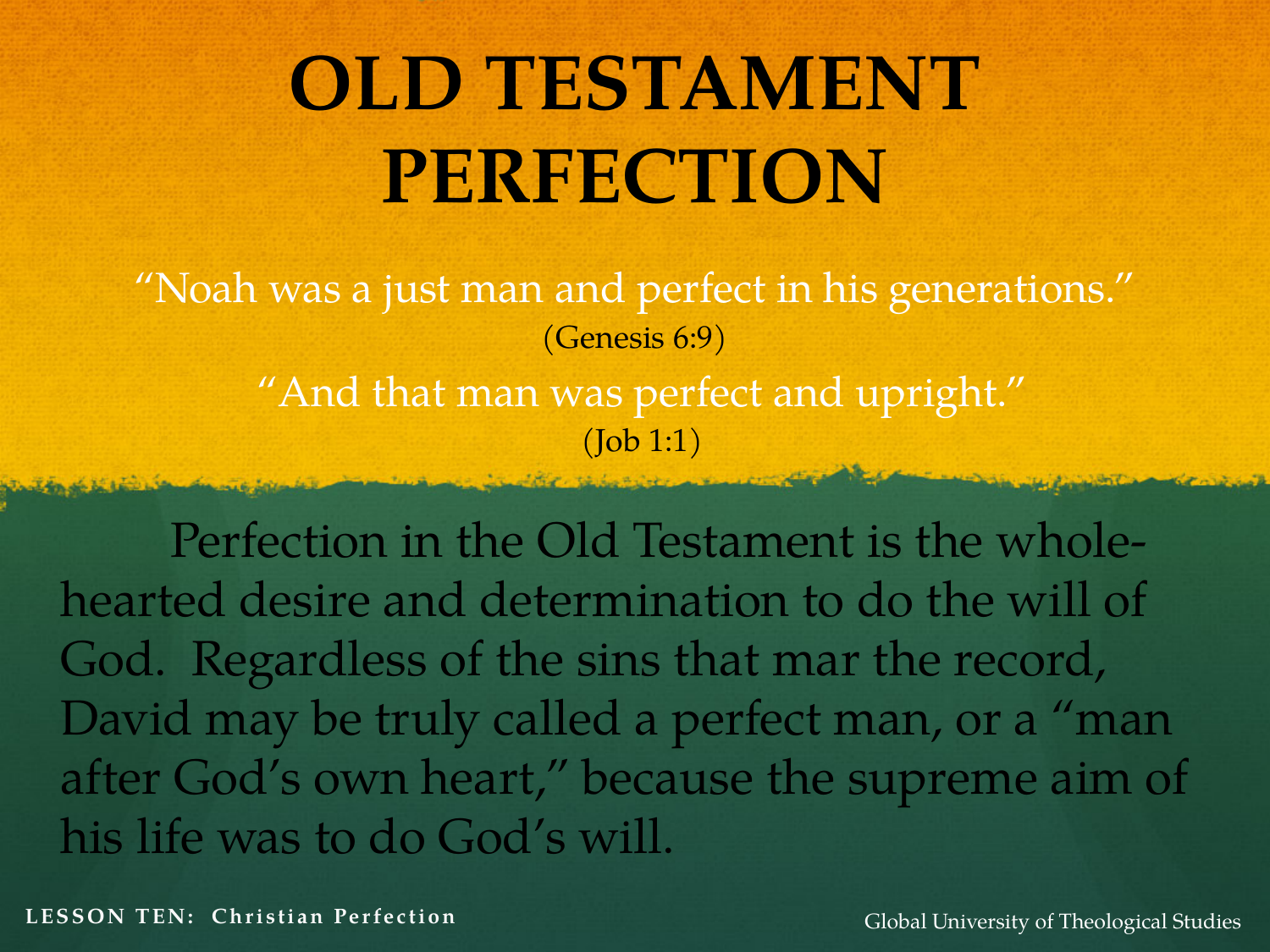

# OLD TESTAMENT PERFECTION
“Noah was a just man and perfect in his generations.”
(Genesis 6:9)
“And that man was perfect and upright.”
(Job 1:1)
         Perfection in the Old Testament is the whole-hearted desire and determination to do the will of God.  Regardless of the sins that mar the record, David may be truly called a perfect man, or a “man after God’s own heart,” because the supreme aim of his life was to do God’s will.
LESSON TEN:  Christian Perfection
Global University of Theological Studies